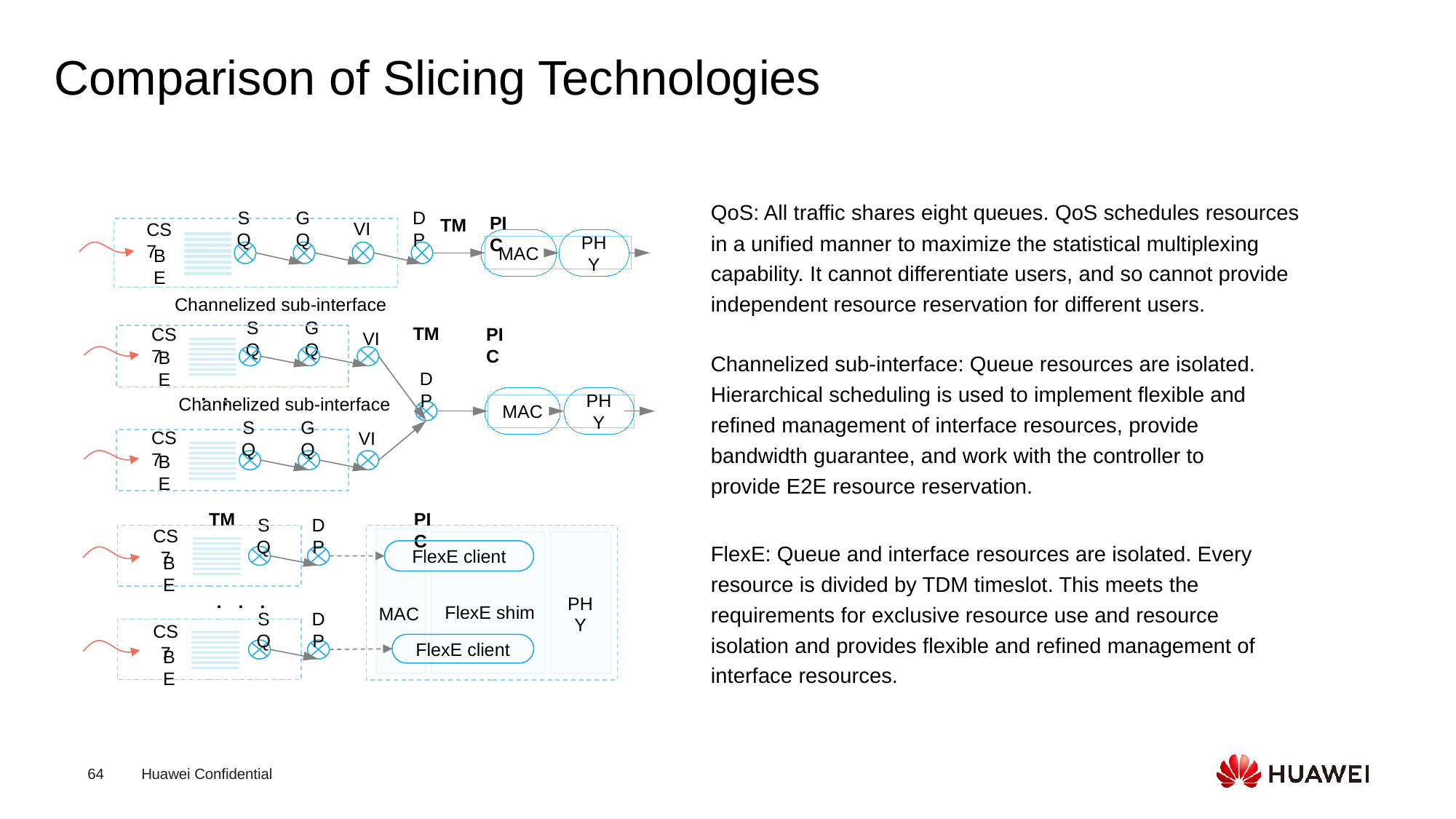

# Comparison of Slicing Technologies
QoS: All traffic shares eight queues. QoS schedules resources in a unified manner to maximize the statistical multiplexing capability. It cannot differentiate users, and so cannot provide independent resource reservation for different users.
PIC
SQ
GQ
VI
DP
TM

CS7
MAC
PHY

BE
Channelized sub-interface
SQ
GQ
VI
TM
PIC

CS7

Channelized sub-interface: Queue resources are isolated. Hierarchical scheduling is used to implement flexible and refined management of interface resources, provide bandwidth guarantee, and work with the controller to provide E2E resource reservation.

BE
DP
MAC
PHY
Channelized sub-interface

...

SQ
GQ
VI

CS7

BE
TM
PIC
SQ
DP

FlexE: Queue and interface resources are isolated. Every resource is divided by TDM timeslot. This meets the requirements for exclusive resource use and resource isolation and provides flexible and refined management of interface resources.

CS7

FlexE client

BE
...
FlexE shim
MAC
PHY
SQ
DP

CS7

FlexE client

BE